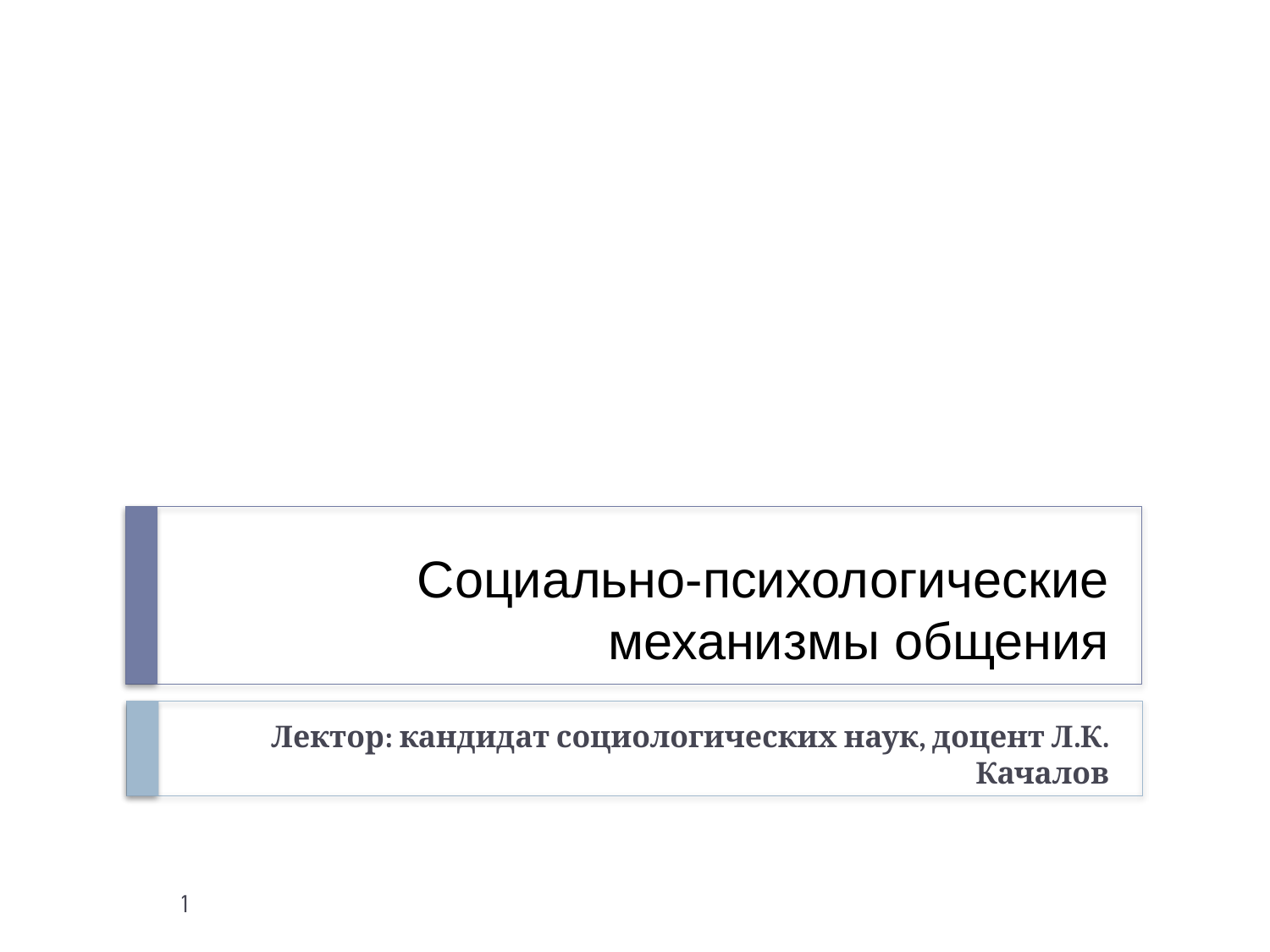

# Социально-психологические механизмы общения
Лектор: кандидат социологических наук, доцент Л.К. Качалов

1